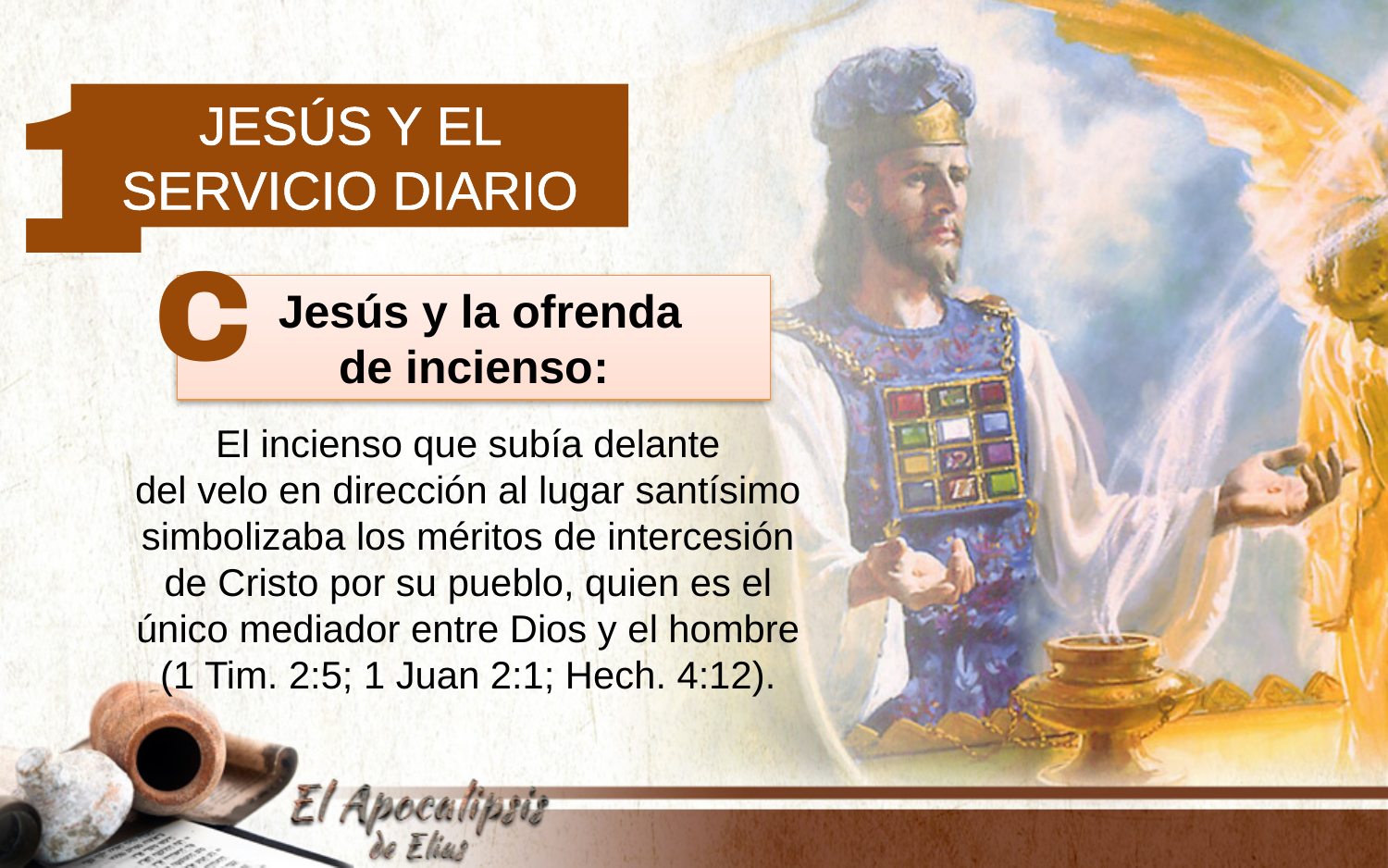

1
Jesús y el servicio diario
C
 Jesús y la ofrenda
de incienso:
El incienso que subía delante
del velo en dirección al lugar santísimo simbolizaba los méritos de intercesión de Cristo por su pueblo, quien es el único mediador entre Dios y el hombre (1 Tim. 2:5; 1 Juan 2:1; Hech. 4:12).